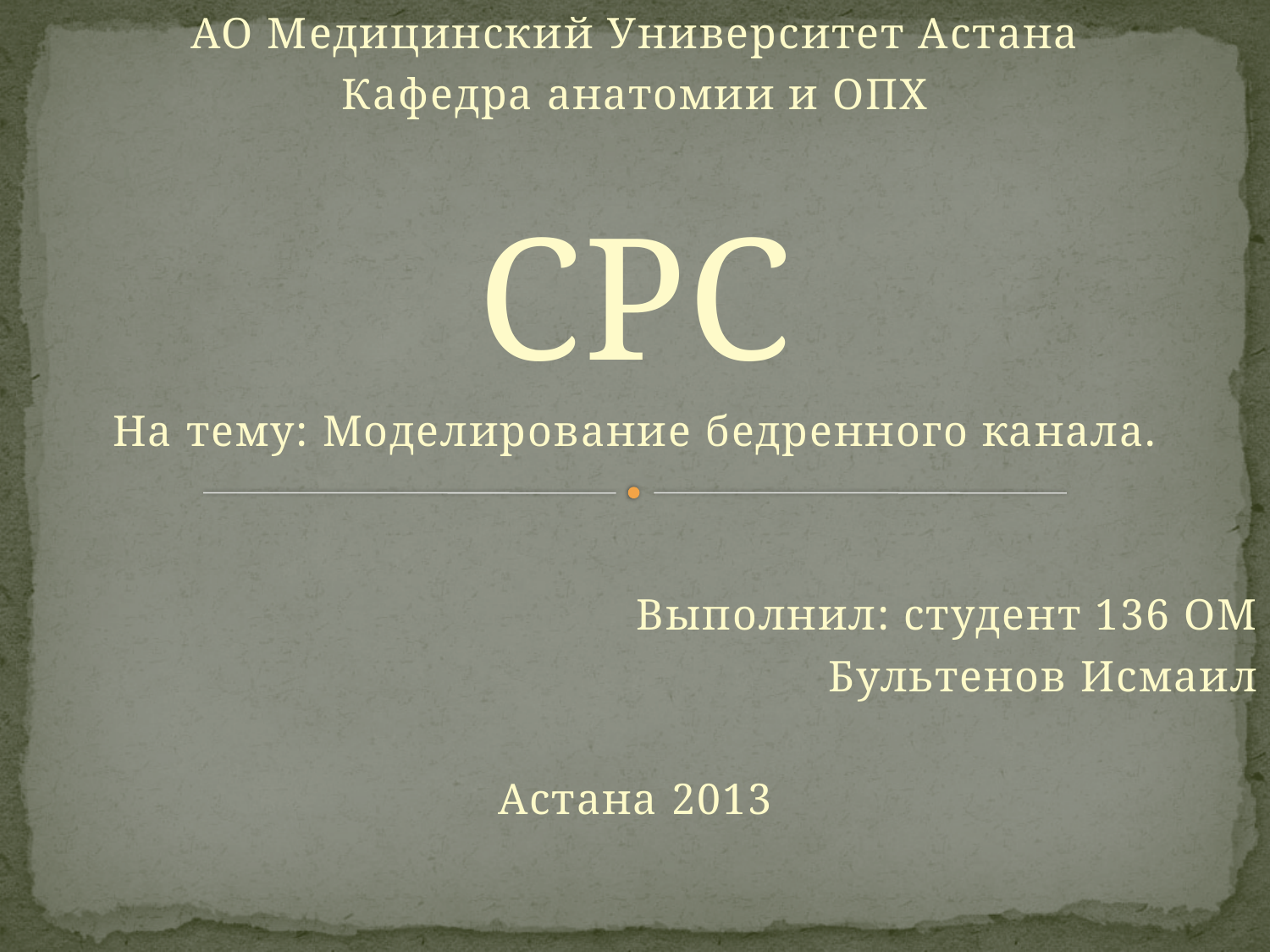

АО Медицинский Университет Астана
Кафедра анатомии и ОПХ

СРС
На тему: Моделирование бедренного канала.

Выполнил: студент 136 ОМ
Бультенов Исмаил

Астана 2013